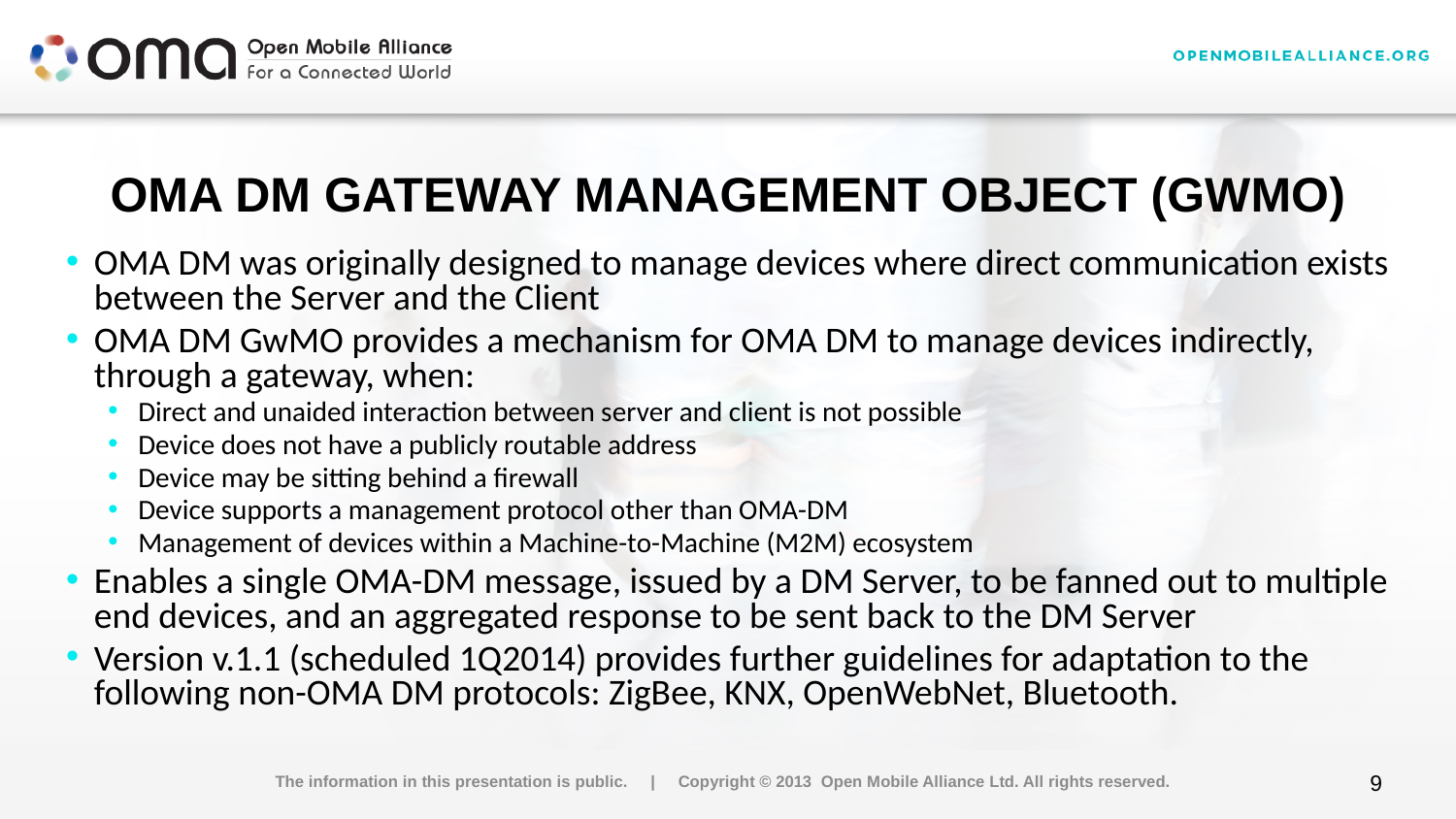

# OMA DM Gateway Management Object (GwMO)
OMA DM was originally designed to manage devices where direct communication exists between the Server and the Client
OMA DM GwMO provides a mechanism for OMA DM to manage devices indirectly, through a gateway, when:
Direct and unaided interaction between server and client is not possible
Device does not have a publicly routable address
Device may be sitting behind a firewall
Device supports a management protocol other than OMA-DM
Management of devices within a Machine-to-Machine (M2M) ecosystem
Enables a single OMA-DM message, issued by a DM Server, to be fanned out to multiple end devices, and an aggregated response to be sent back to the DM Server
Version v.1.1 (scheduled 1Q2014) provides further guidelines for adaptation to the following non-OMA DM protocols: ZigBee, KNX, OpenWebNet, Bluetooth.

The information in this presentation is public.     |     Copyright © 2013  Open Mobile Alliance Ltd. All rights reserved.